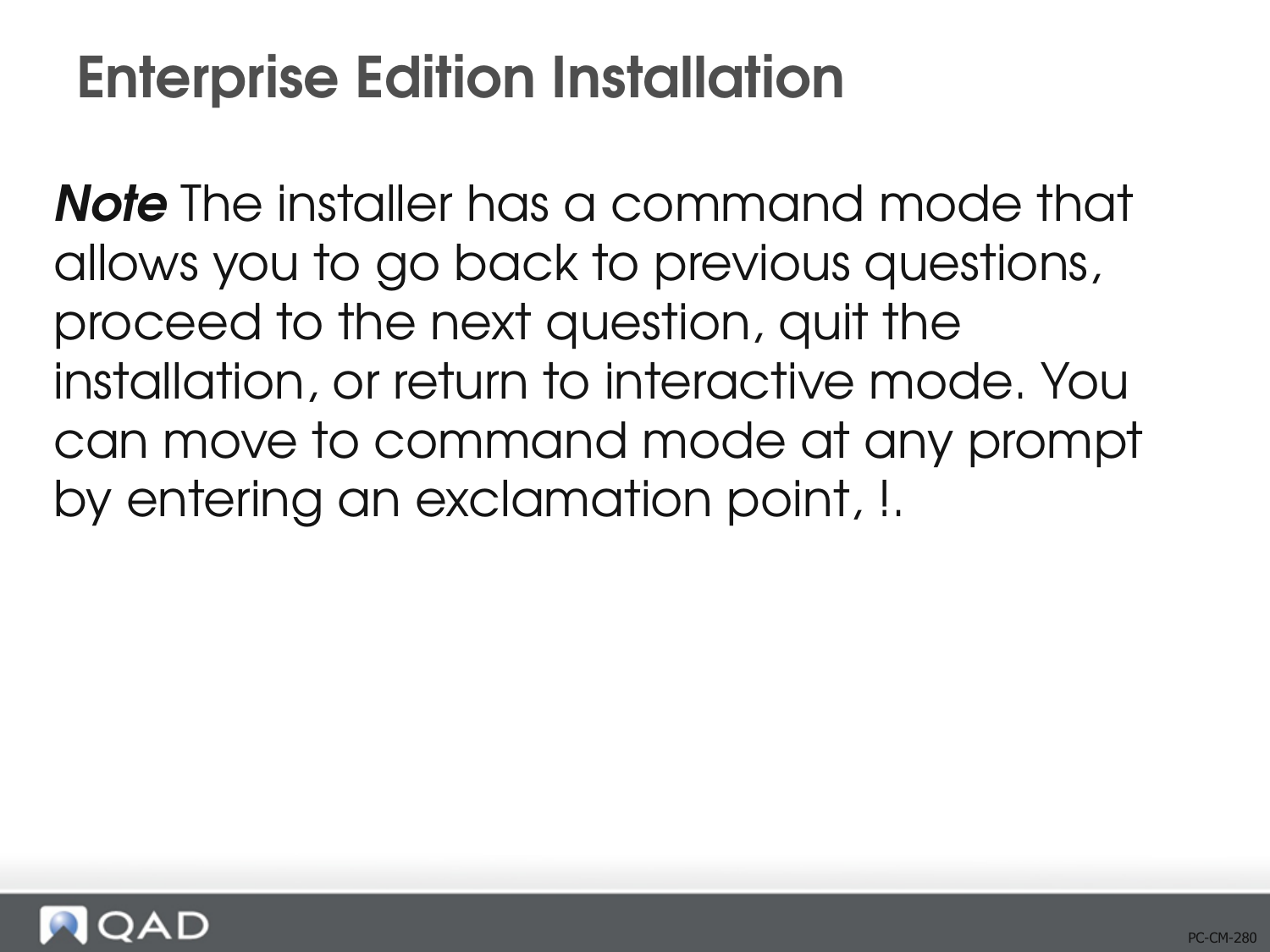

# Enterprise Edition Installation
Note The installer has a command mode that allows you to go back to previous questions, proceed to the next question, quit the installation, or return to interactive mode. You can move to command mode at any prompt by entering an exclamation point, !.
PC-CM-280